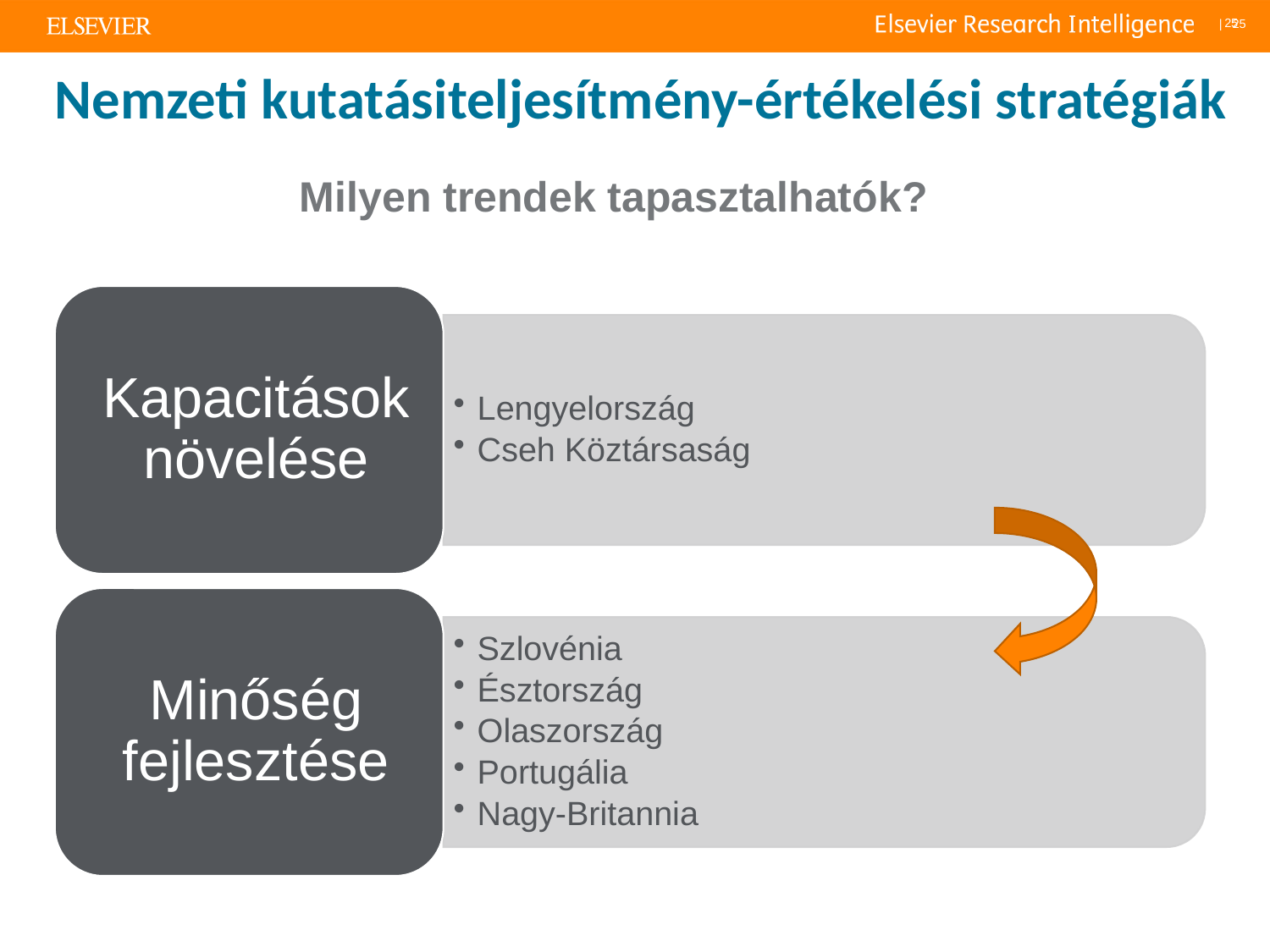

25
# Nemzeti kutatásiteljesítmény-értékelési stratégiák
Milyen trendek tapasztalhatók?

Lengyelország
Cseh Köztársaság
Kapacitások növelése
Szlovénia
Észtország
Olaszország
Portugália
Nagy-Britannia
Minőség fejlesztése